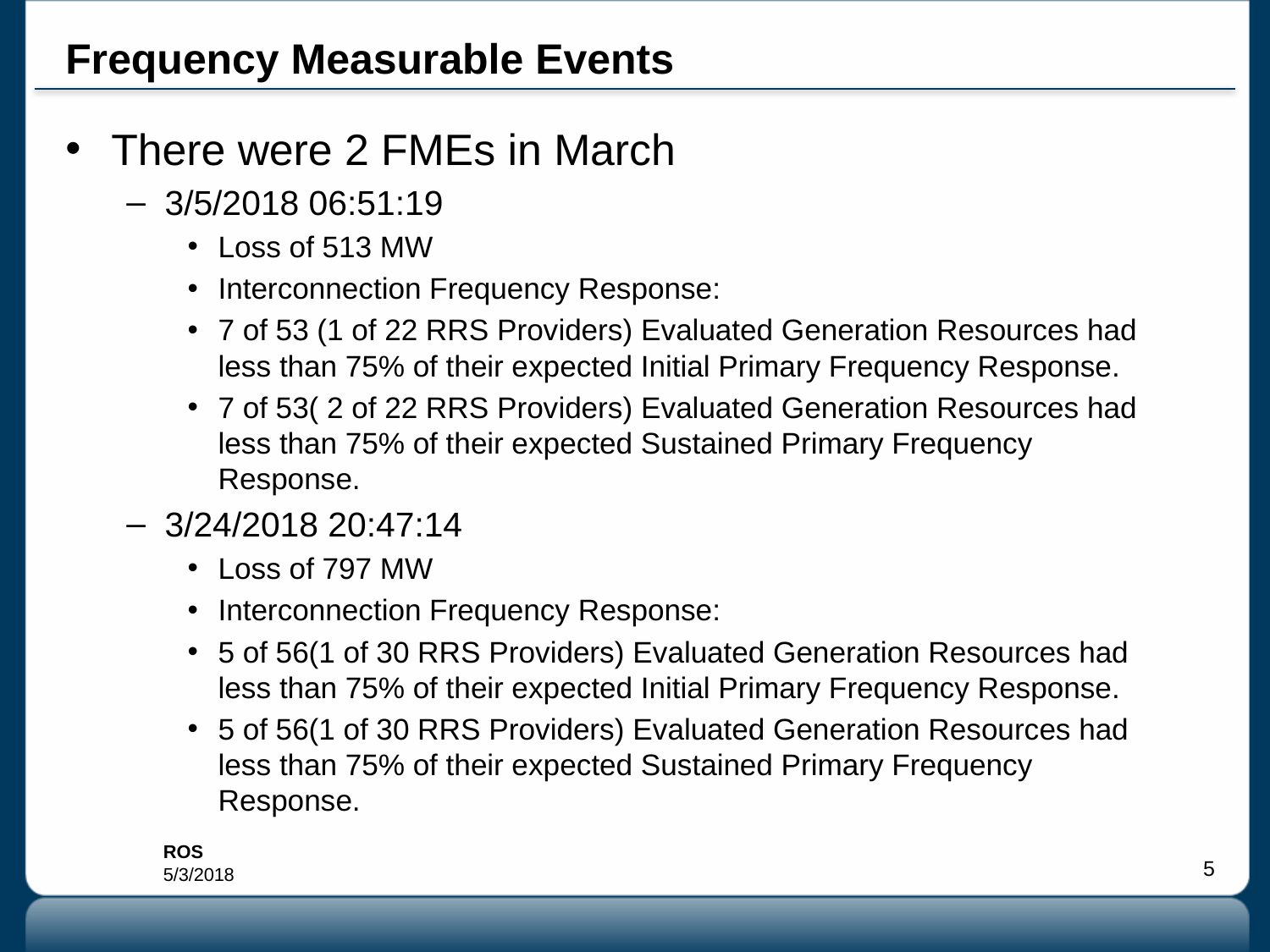

# Frequency Measurable Events
There were 2 FMEs in March
3/5/2018 06:51:19
Loss of 513 MW
Interconnection Frequency Response:
7 of 53 (1 of 22 RRS Providers) Evaluated Generation Resources had less than 75% of their expected Initial Primary Frequency Response.
7 of 53( 2 of 22 RRS Providers) Evaluated Generation Resources had less than 75% of their expected Sustained Primary Frequency Response.
3/24/2018 20:47:14
Loss of 797 MW
Interconnection Frequency Response:
5 of 56(1 of 30 RRS Providers) Evaluated Generation Resources had less than 75% of their expected Initial Primary Frequency Response.
5 of 56(1 of 30 RRS Providers) Evaluated Generation Resources had less than 75% of their expected Sustained Primary Frequency Response.